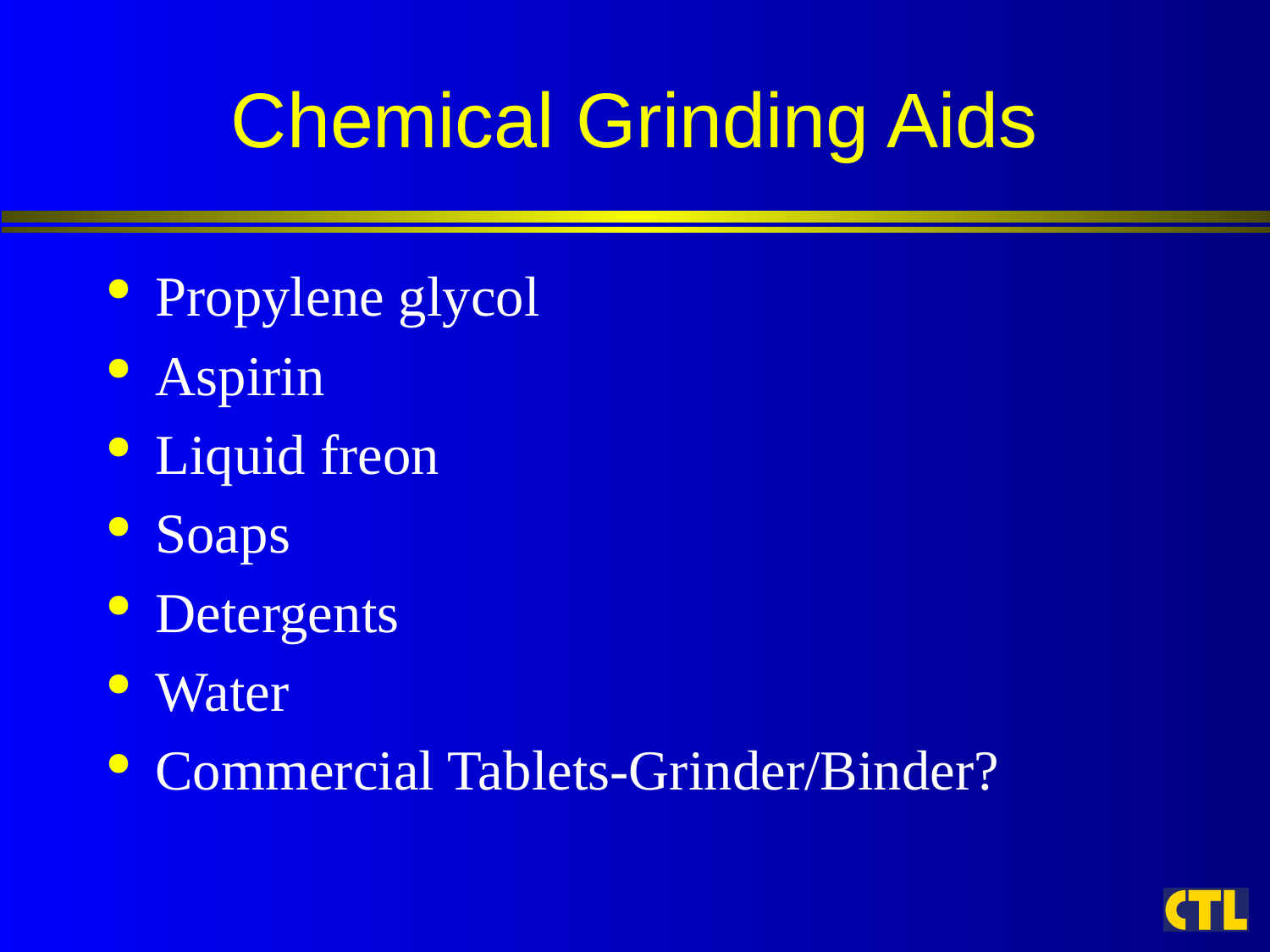

# Chemical Grinding Aids
Propylene glycol
Aspirin
Liquid freon
Soaps
Detergents
Water
Commercial Tablets-Grinder/Binder?